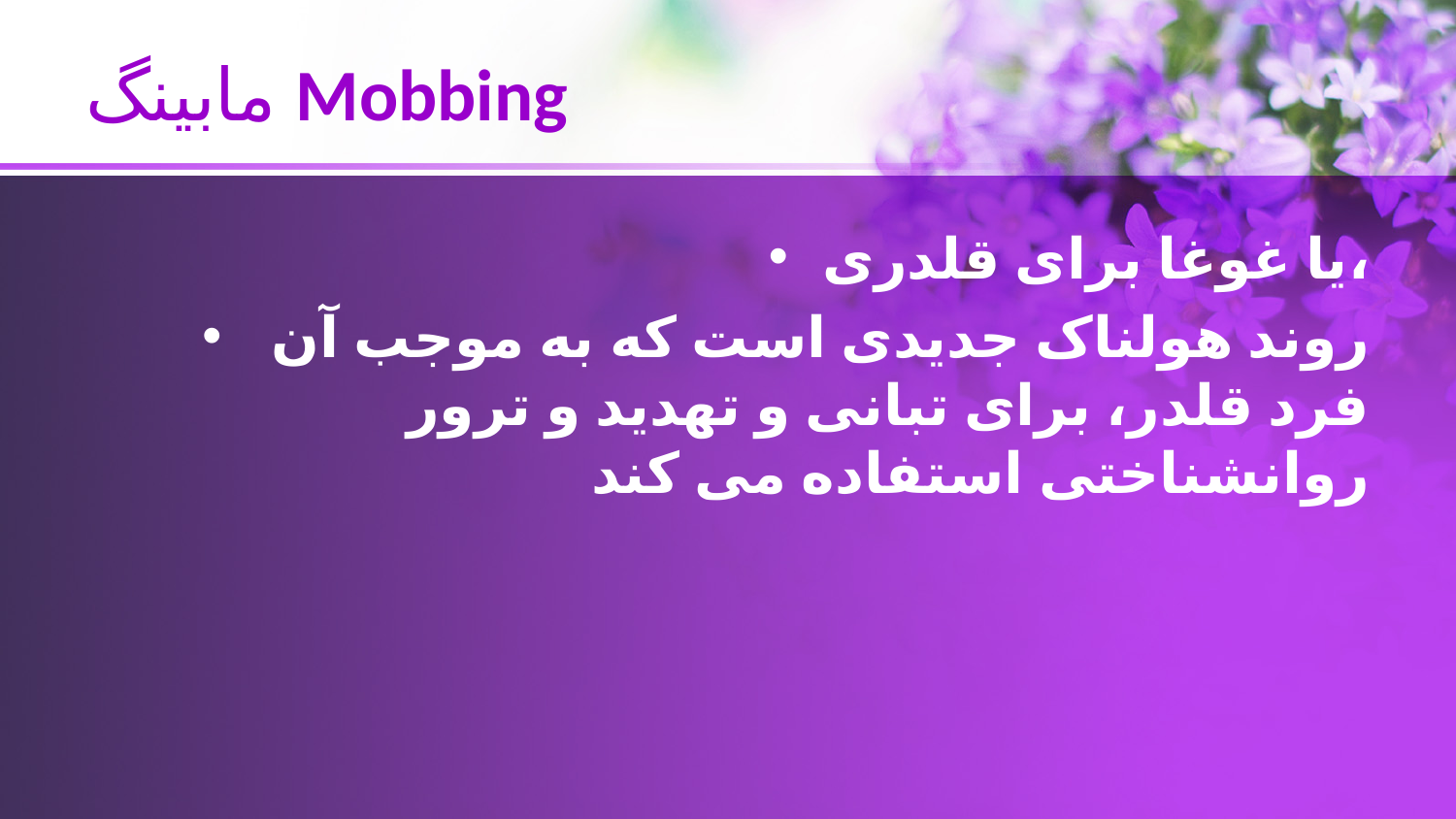

# مابینگ Mobbing
يا غوغا برای قلدری،
 روند هولناک جديدی است که به موجب آن فرد قلدر، برای تبانی و تهدید و ترور روانشناختی استفاده می کند